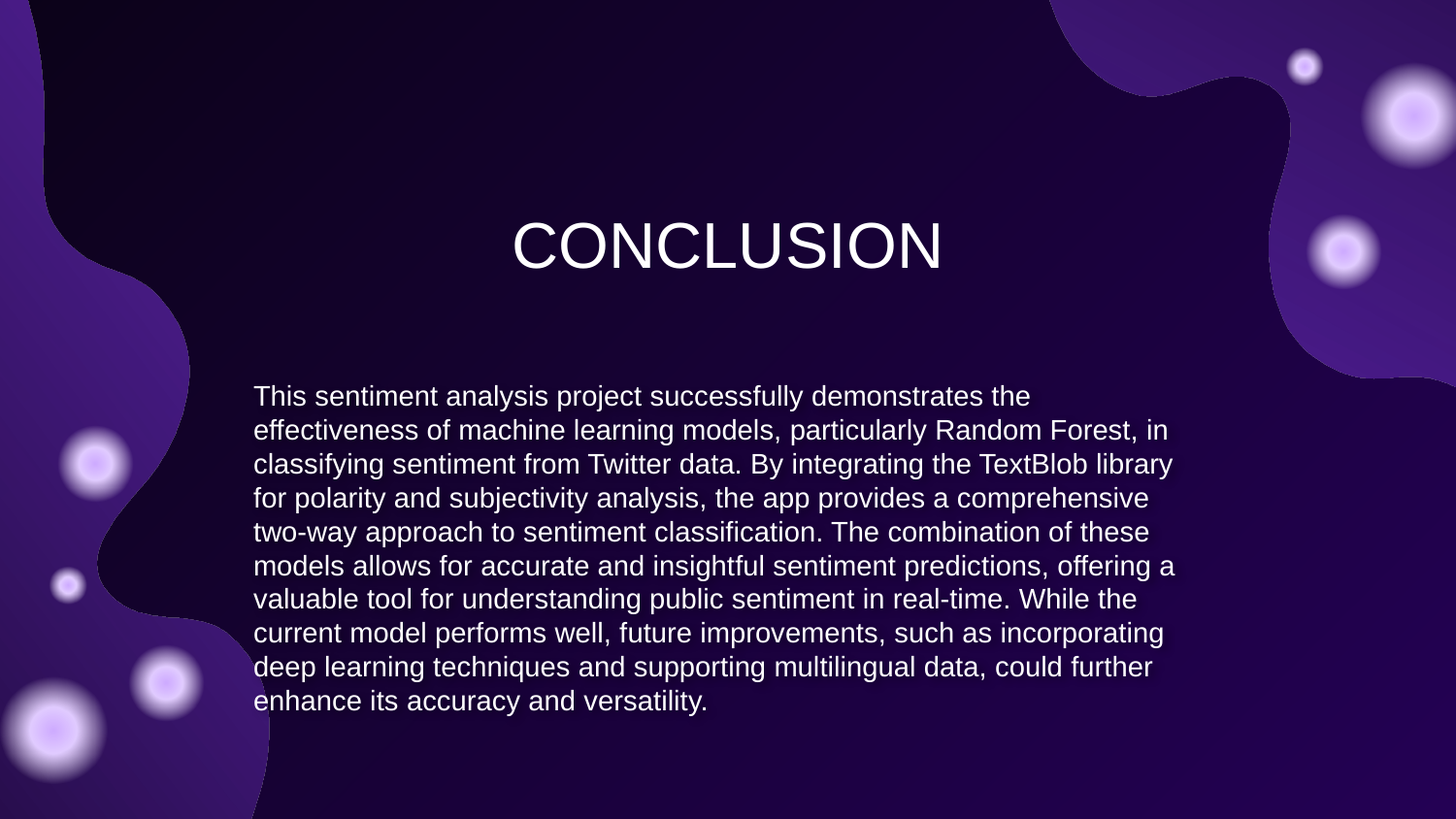

CONCLUSION
This sentiment analysis project successfully demonstrates the effectiveness of machine learning models, particularly Random Forest, in classifying sentiment from Twitter data. By integrating the TextBlob library for polarity and subjectivity analysis, the app provides a comprehensive two-way approach to sentiment classification. The combination of these models allows for accurate and insightful sentiment predictions, offering a valuable tool for understanding public sentiment in real-time. While the current model performs well, future improvements, such as incorporating deep learning techniques and supporting multilingual data, could further enhance its accuracy and versatility.